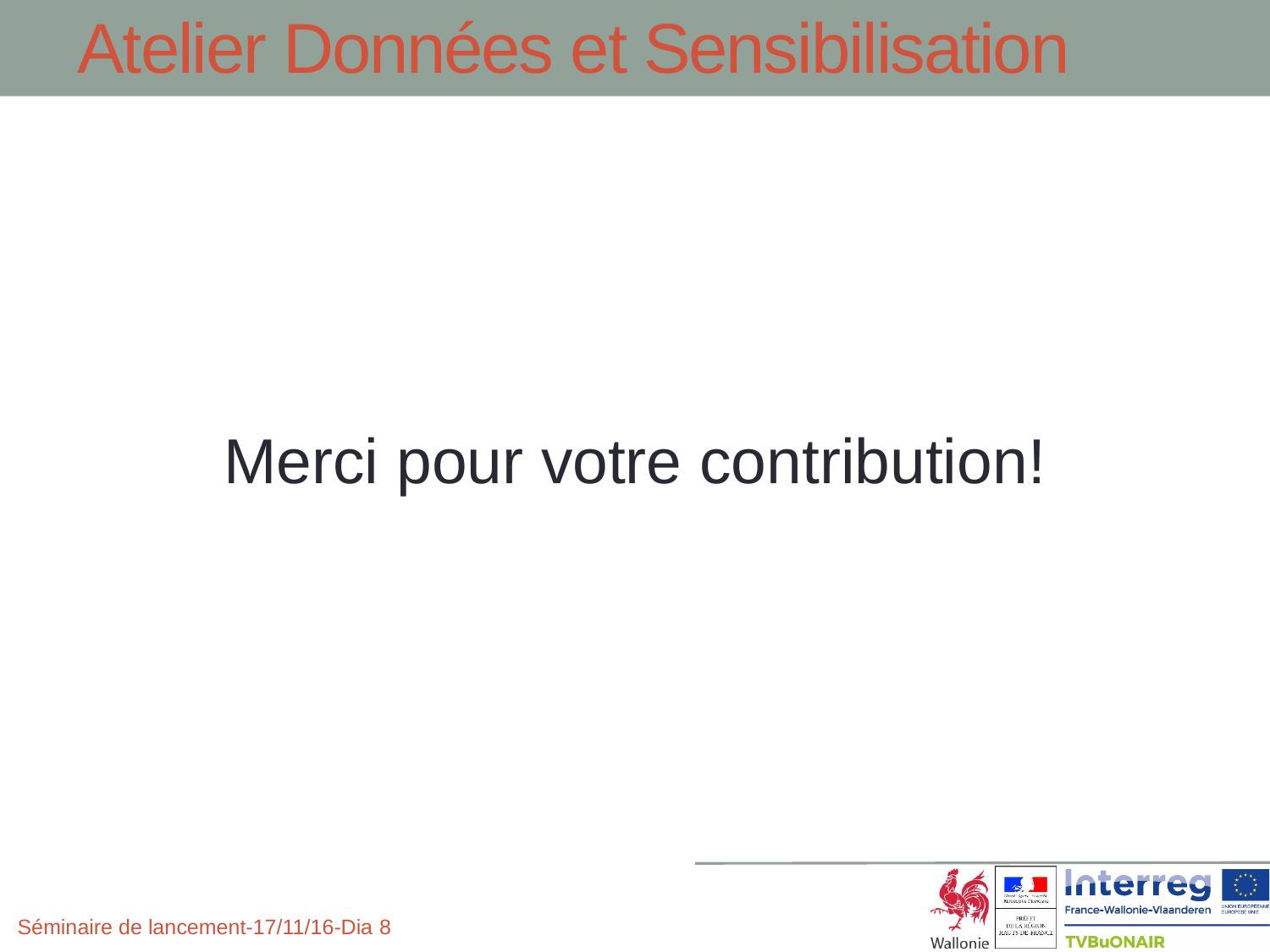

Atelier Données et Sensibilisation
Merci pour votre contribution!